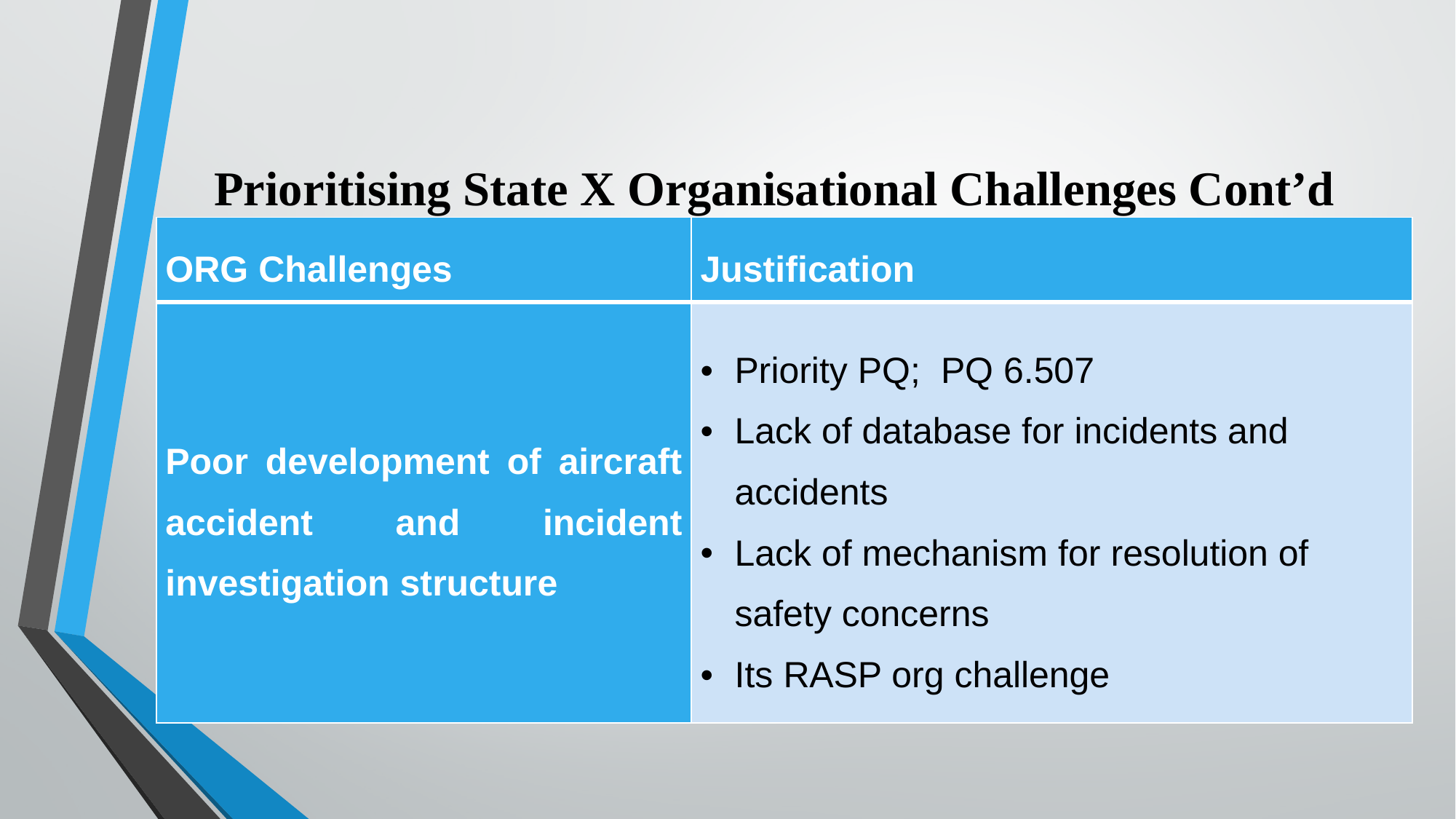

# Prioritising State X Organisational Challenges Cont’d
| ORG Challenges | Justification |
| --- | --- |
| Poor development of aircraft accident and incident investigation structure | Priority PQ; PQ 6.507 Lack of database for incidents and accidents Lack of mechanism for resolution of safety concerns Its RASP org challenge |